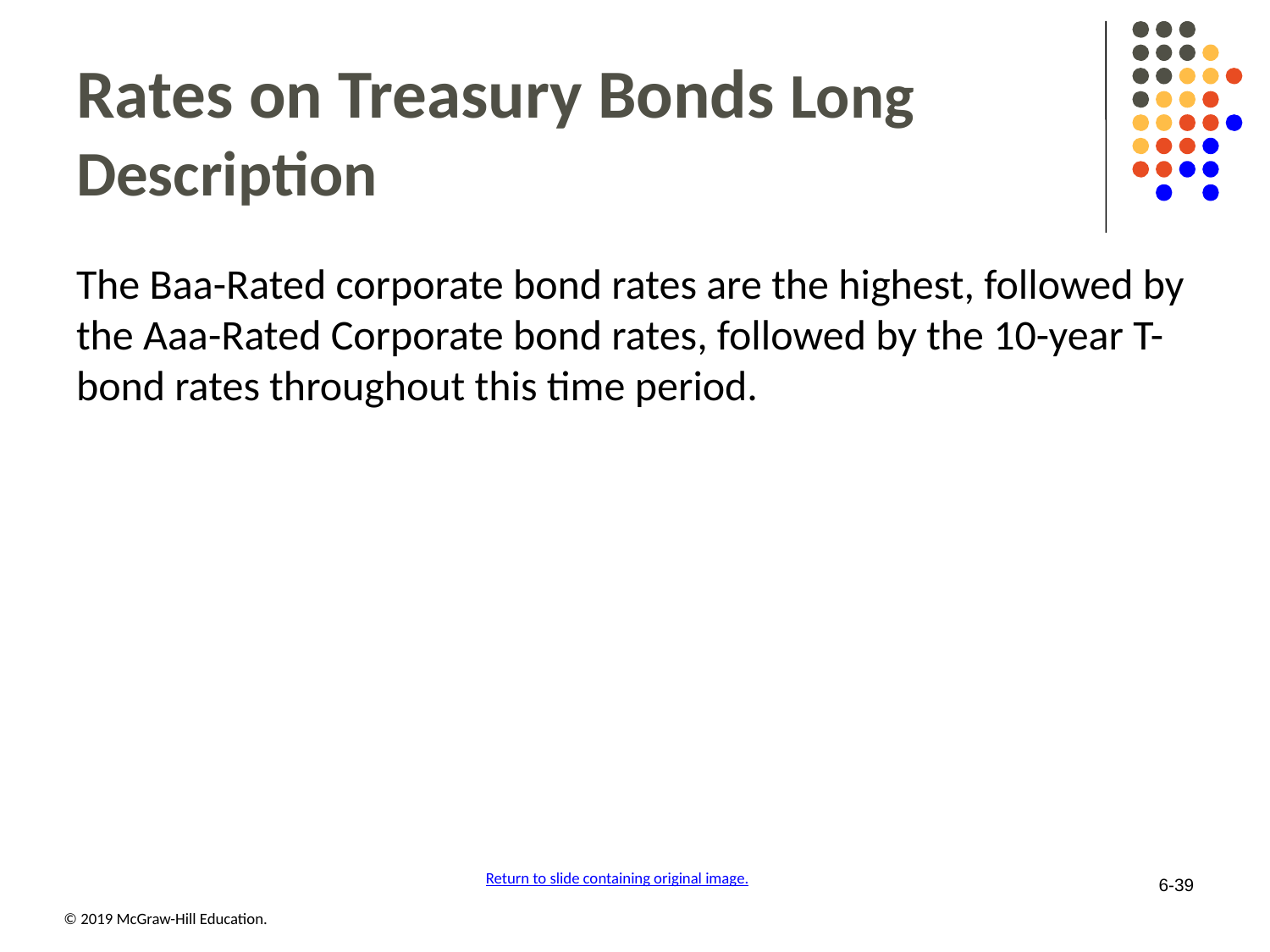

# Rates on Treasury Bonds Long Description
The Baa-Rated corporate bond rates are the highest, followed by the Aaa-Rated Corporate bond rates, followed by the 10-year T-bond rates throughout this time period.
Return to slide containing original image.
6-39